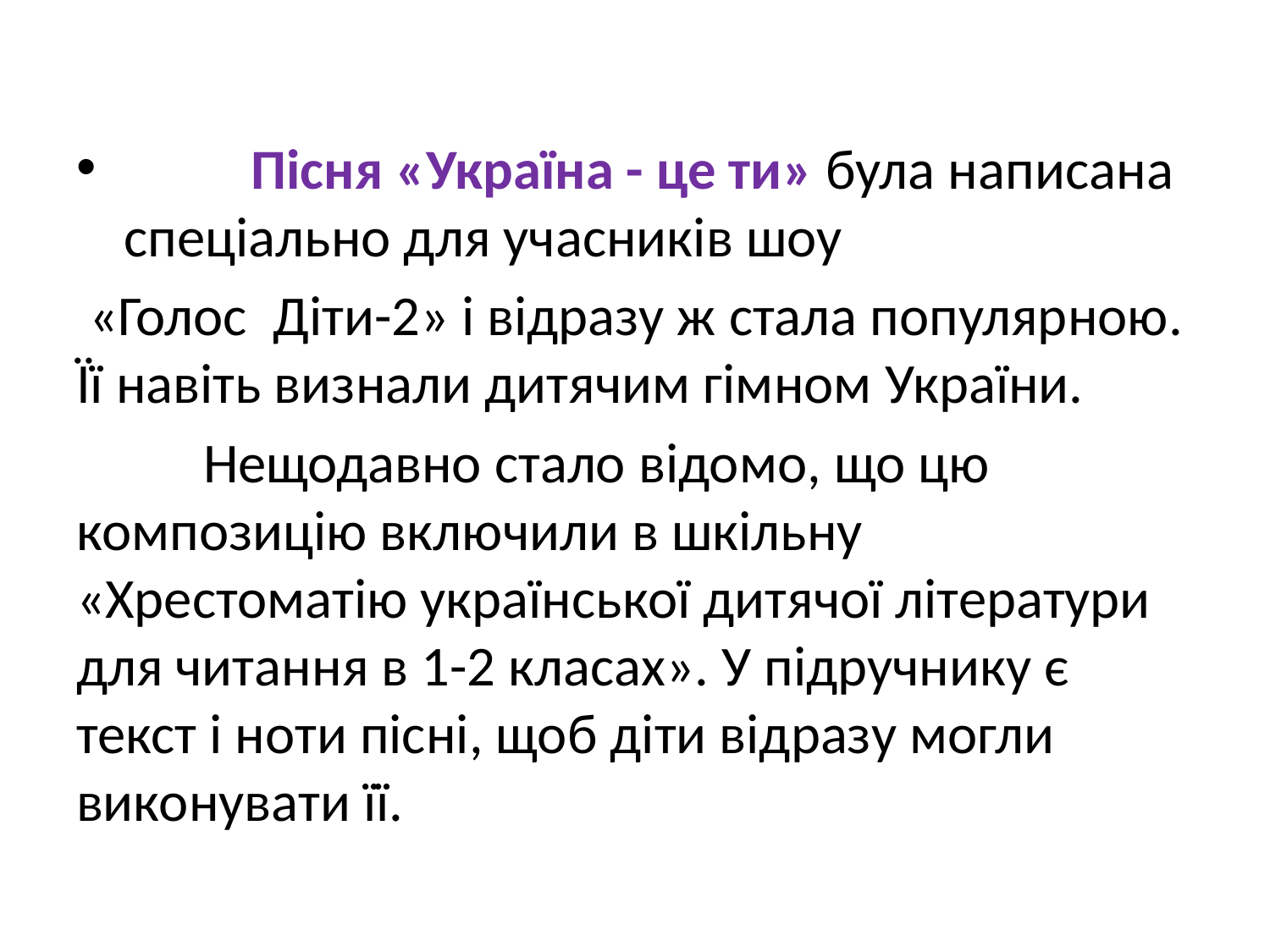

#
	Пісня «Україна - це ти» була написана спеціально для учасників шоу
 «Голос  Діти-2» і відразу ж стала популярною. Її навіть визнали дитячим гімном України.
	Нещодавно стало відомо, що цю композицію включили в шкільну «Хрестоматію української дитячої літератури для читання в 1-2 класах». У підручнику є текст і ноти пісні, щоб діти відразу могли виконувати її.